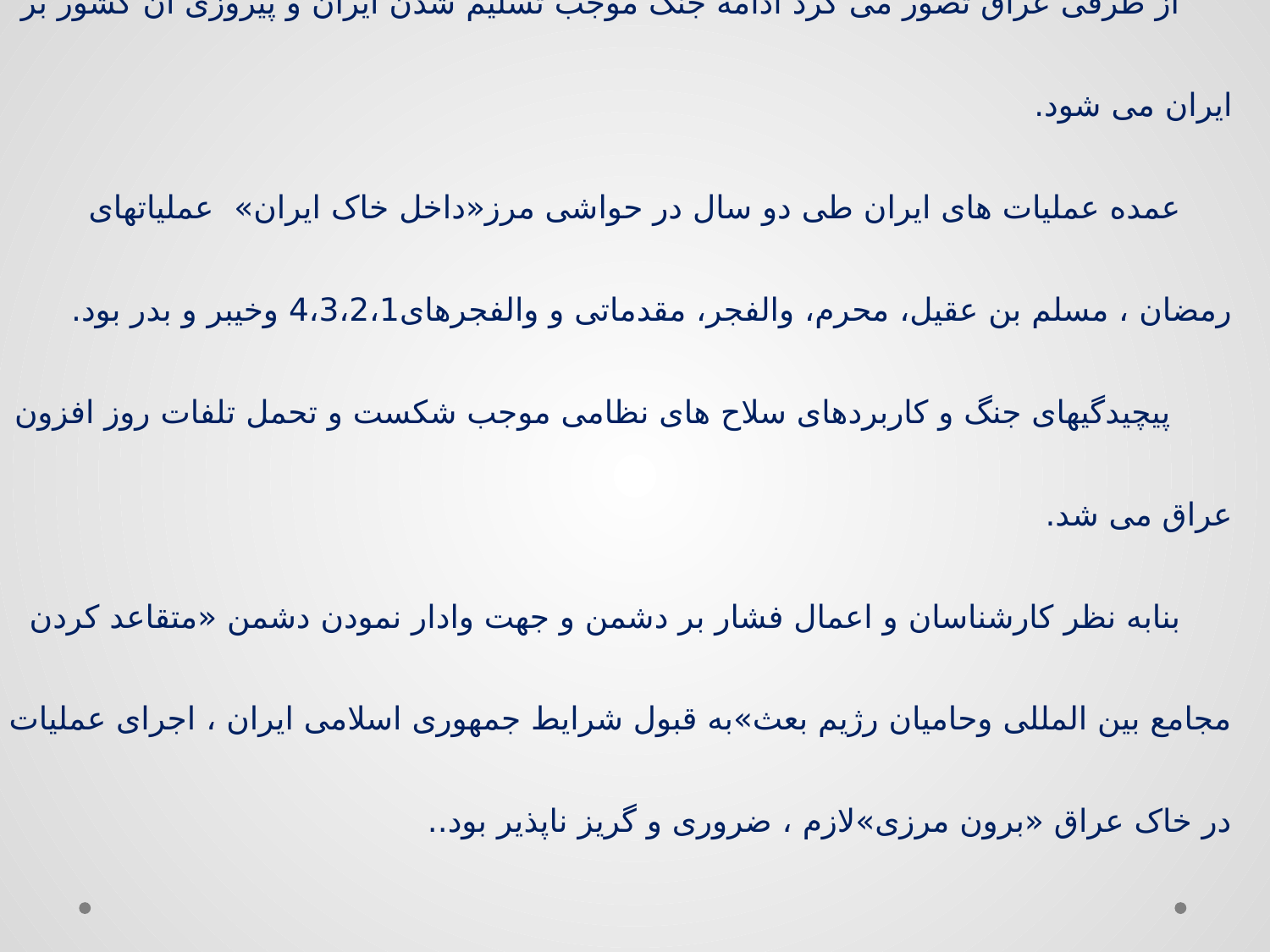

# اجرای عملیات برون مرزی از طرفی عراق تصور می کرد ادامه جنگ موجب تسلیم شدن ایران و پیروزی آن کشور بر ایران می شود. عمده عملیات های ایران طی دو سال در حواشی مرز«داخل خاک ایران»  عملیاتهای رمضان ، مسلم بن عقیل، محرم، والفجر، مقدماتی و والفجرهای4،3،2،1 وخیبر و بدر بود. پیچیدگیهای جنگ و کاربردهای سلاح های نظامی موجب شکست و تحمل تلفات روز افزون عراق می شد. بنابه نظر کارشناسان و اعمال فشار بر دشمن و جهت وادار نمودن دشمن «متقاعد کردن مجامع بین المللی وحامیان رژیم بعث»به قبول شرایط جمهوری اسلامی ایران ، اجرای عملیات در خاک عراق «برون مرزی»لازم ، ضروری و گریز ناپذیر بود..